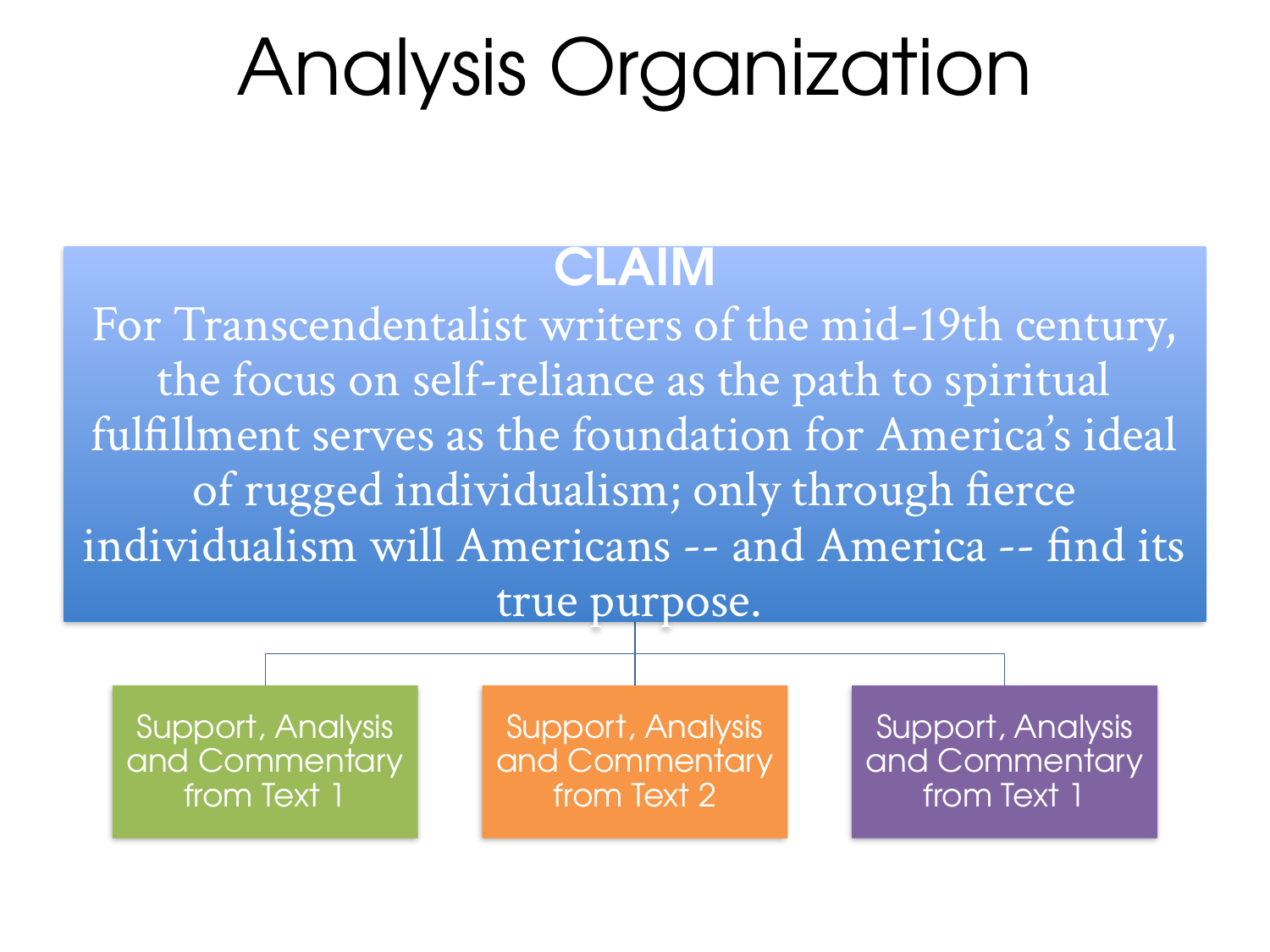

# Analysis Organization
CLAIM
For Transcendentalist writers of the mid-19th century, the focus on self-reliance as the path to spiritual fulfillment serves as the foundation for America’s ideal of rugged individualism; only through fierce individualism will Americans -- and America -- find its true purpose.
Support, Analysis and Commentary from Text 1
Support, Analysis and Commentary from Text 2
Support, Analysis and Commentary from Text 1